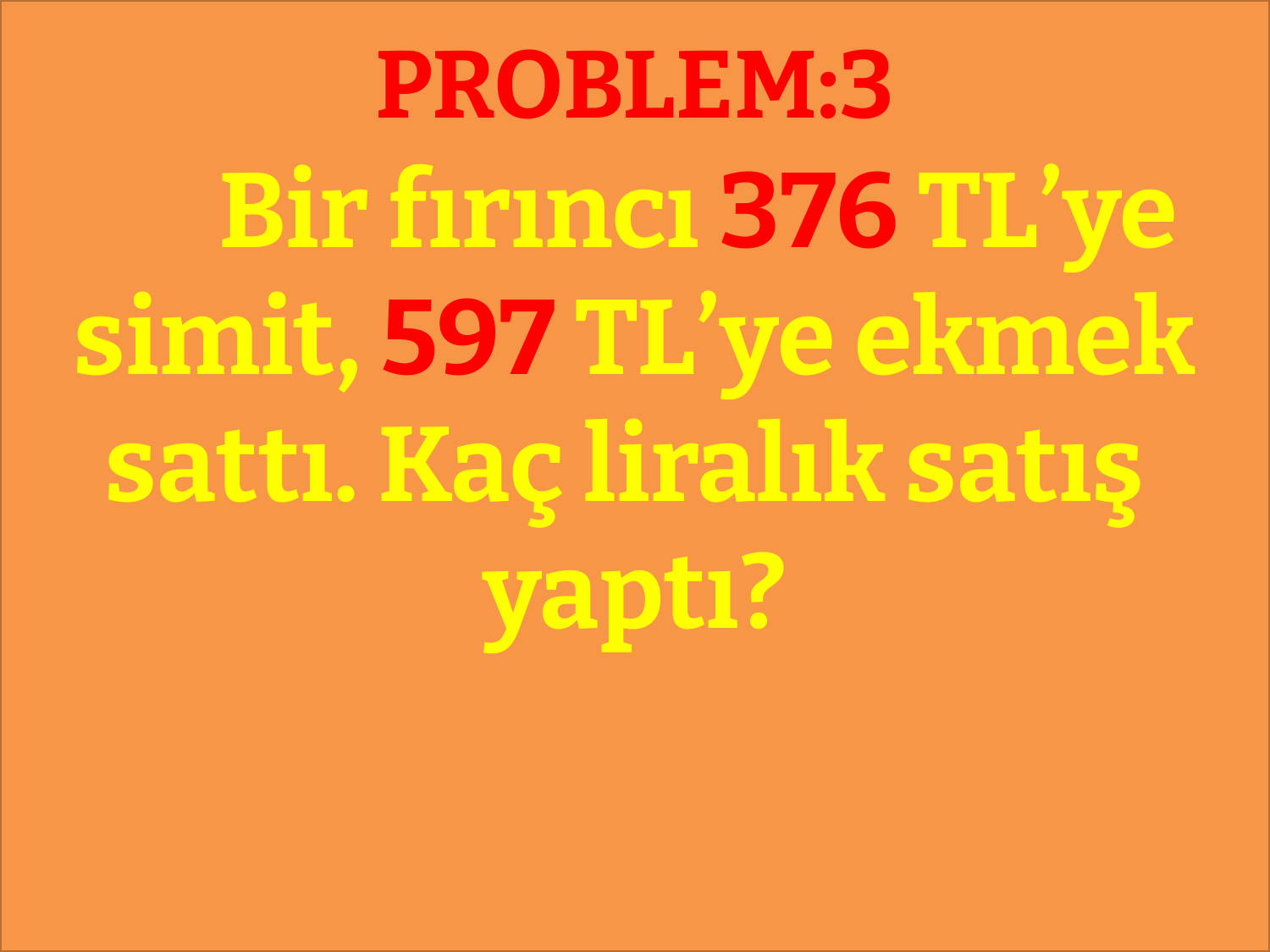

PROBLEM:3
#
 	Bir fırıncı 376 TL’ye simit, 597 TL’ye ekmek sattı. Kaç liralık satış  yaptı?